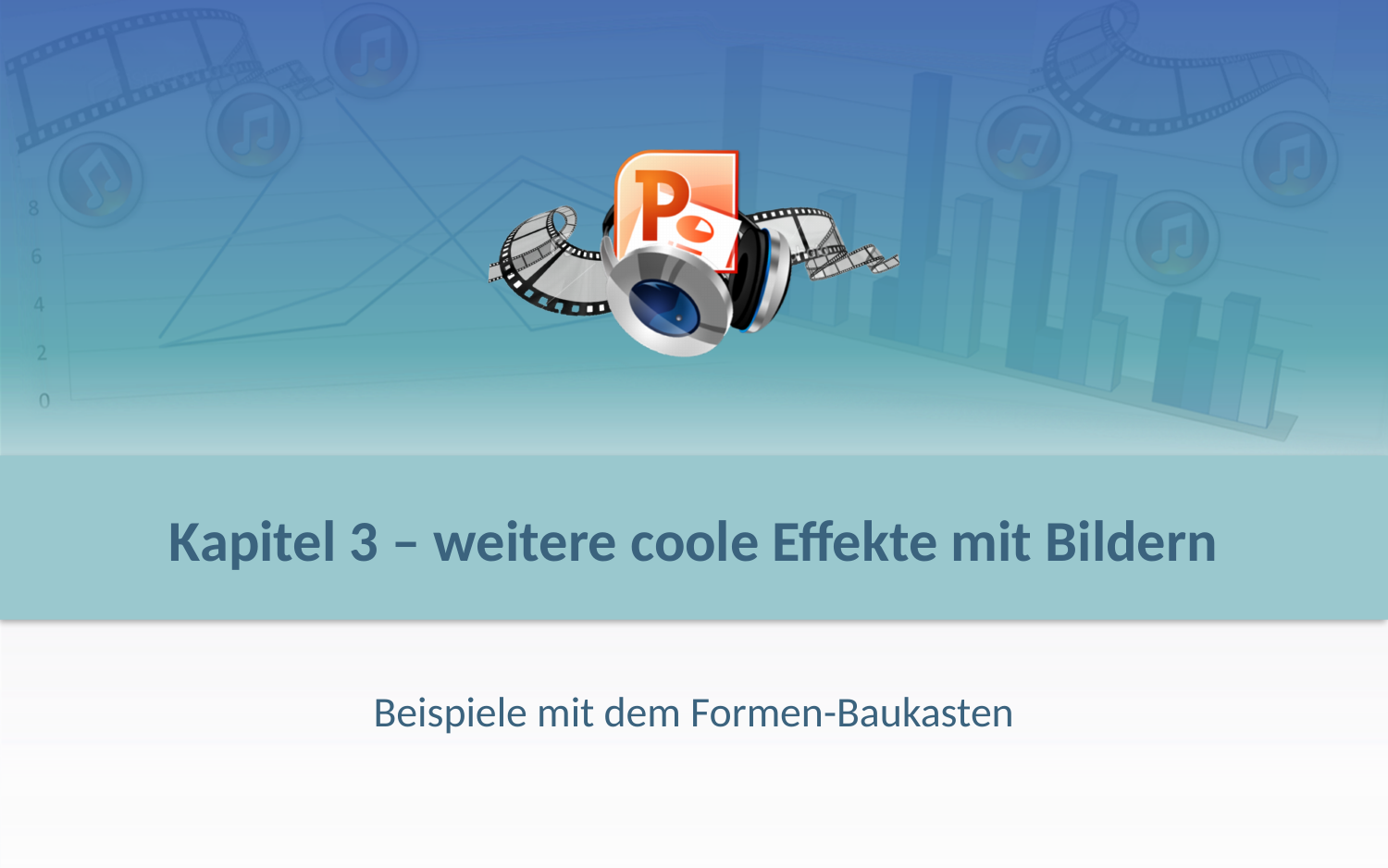

# Kapitel 3 – weitere coole Effekte mit Bildern
Beispiele mit dem Formen-Baukasten